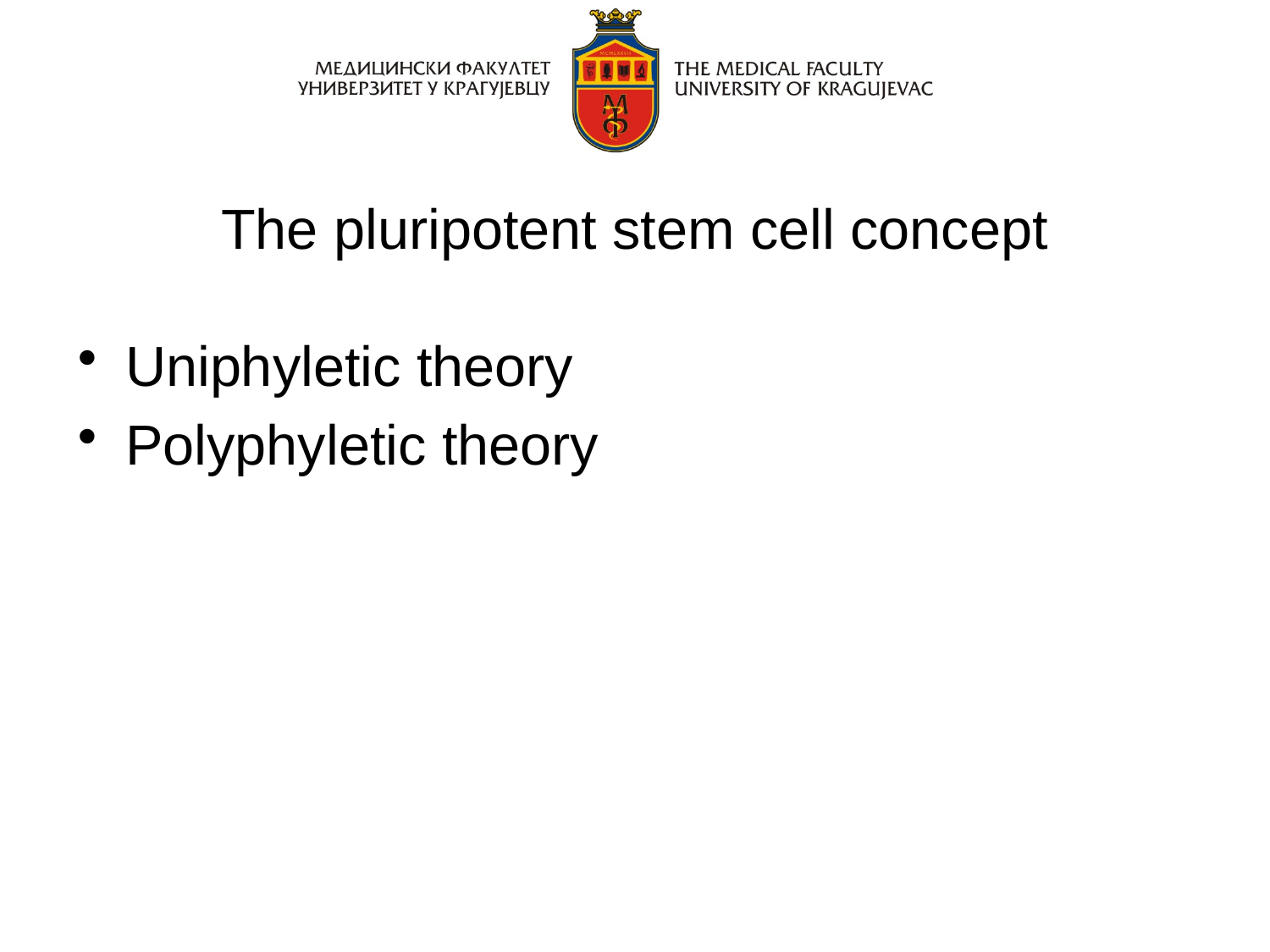

# The pluripotent stem cell concept
Uniphyletic theory
Polyphyletic theory